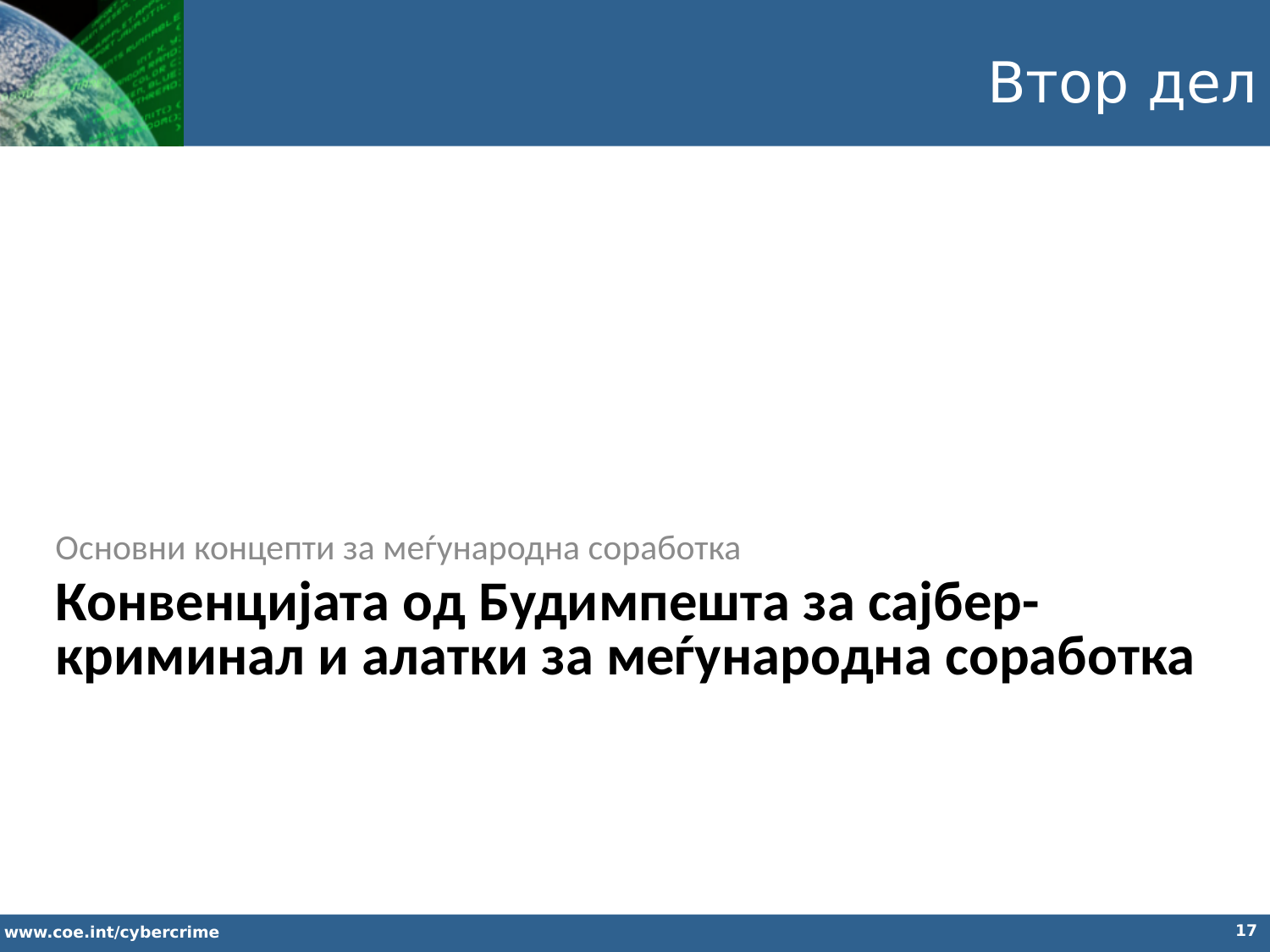

Втор дел
Основни концепти за меѓународна соработка
Конвенцијата од Будимпешта за сајбер-криминал и алатки за меѓународна соработка
17